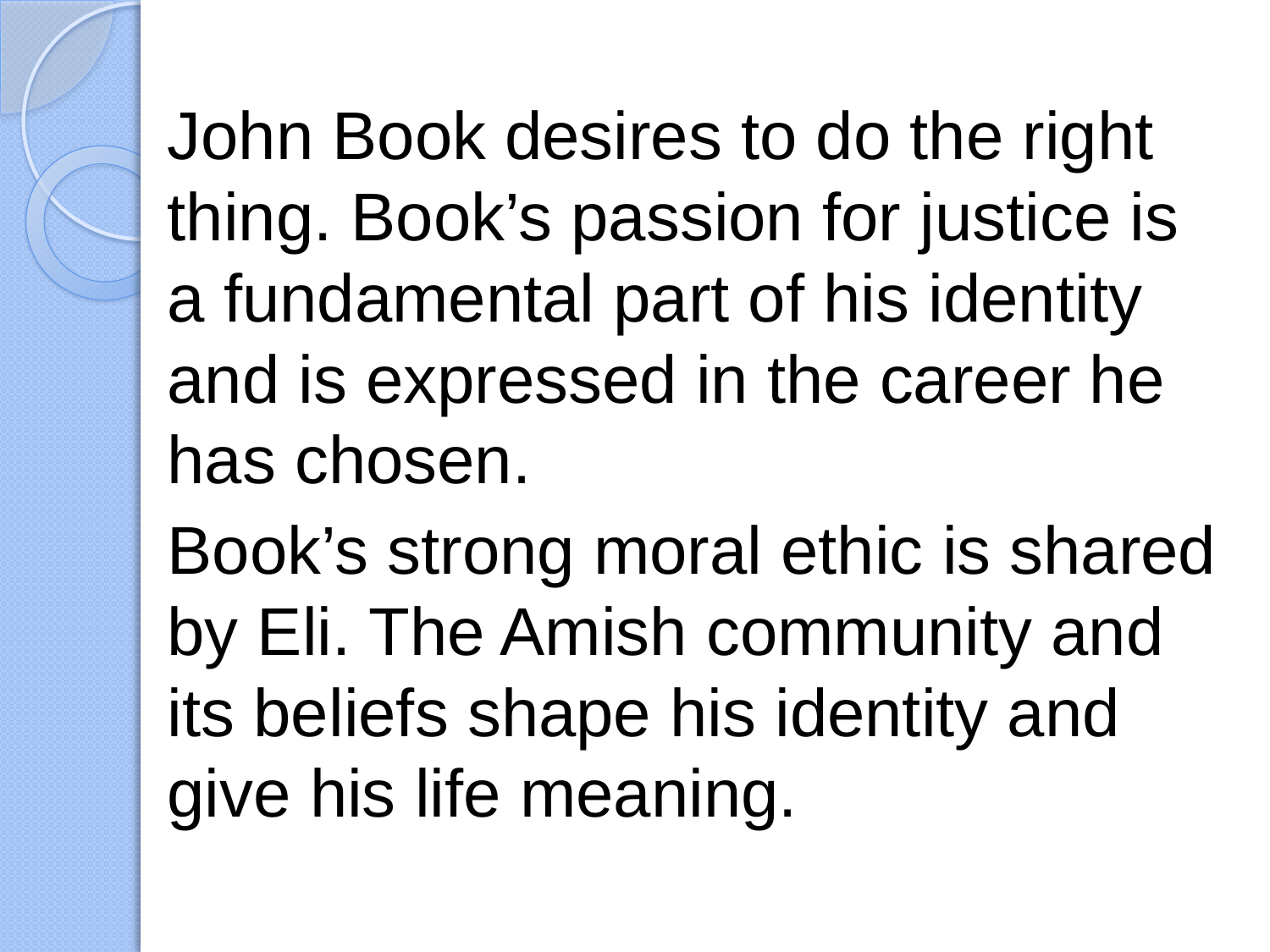

#
John Book desires to do the right thing. Book’s passion for justice is a fundamental part of his identity and is expressed in the career he has chosen.
Book’s strong moral ethic is shared by Eli. The Amish community and its beliefs shape his identity and give his life meaning.